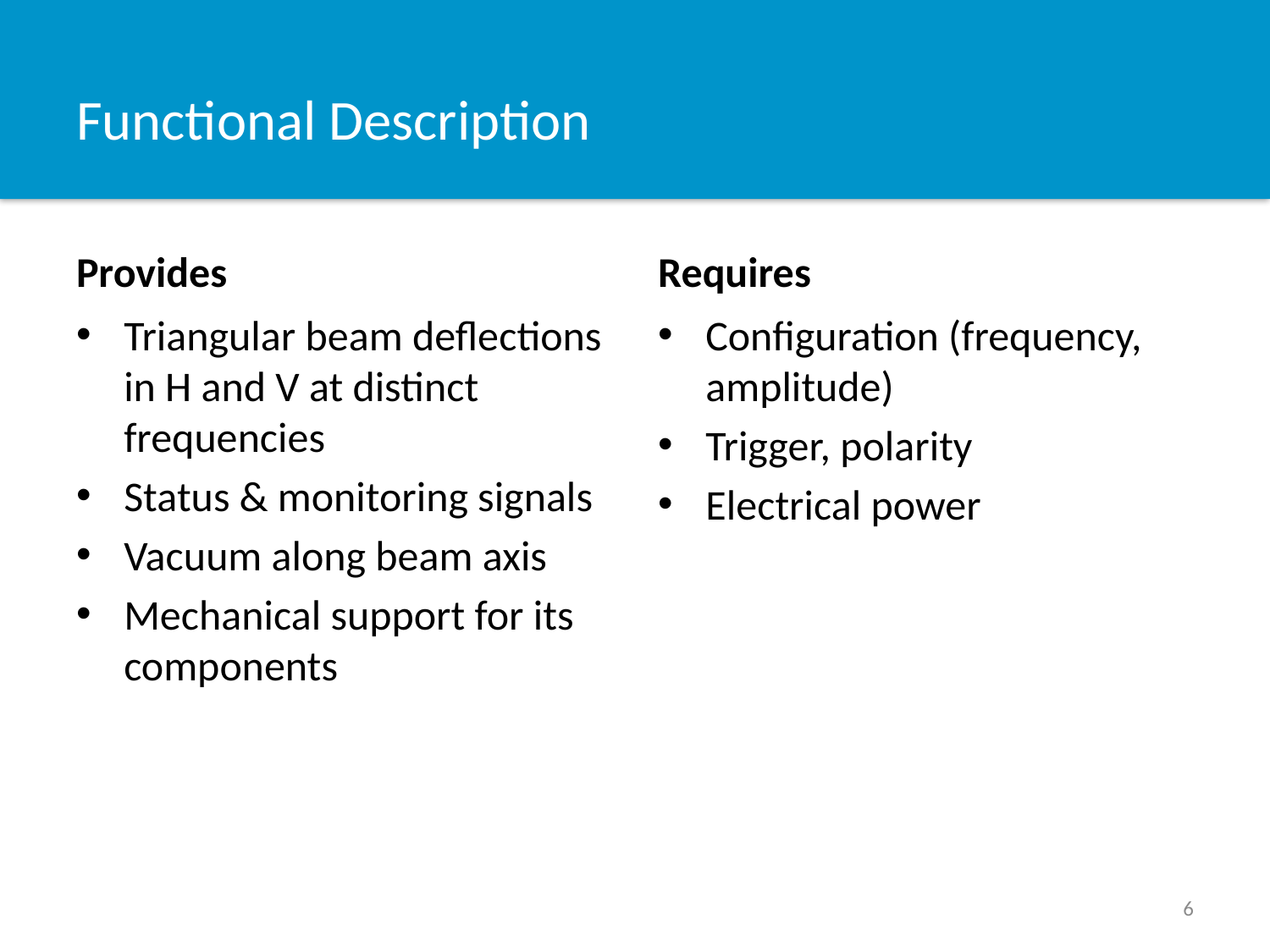

# Functional Description
Provides
Requires
Triangular beam deflections in H and V at distinct frequencies
Status & monitoring signals
Vacuum along beam axis
Mechanical support for its components

Configuration (frequency, amplitude)
Trigger, polarity
Electrical power
6